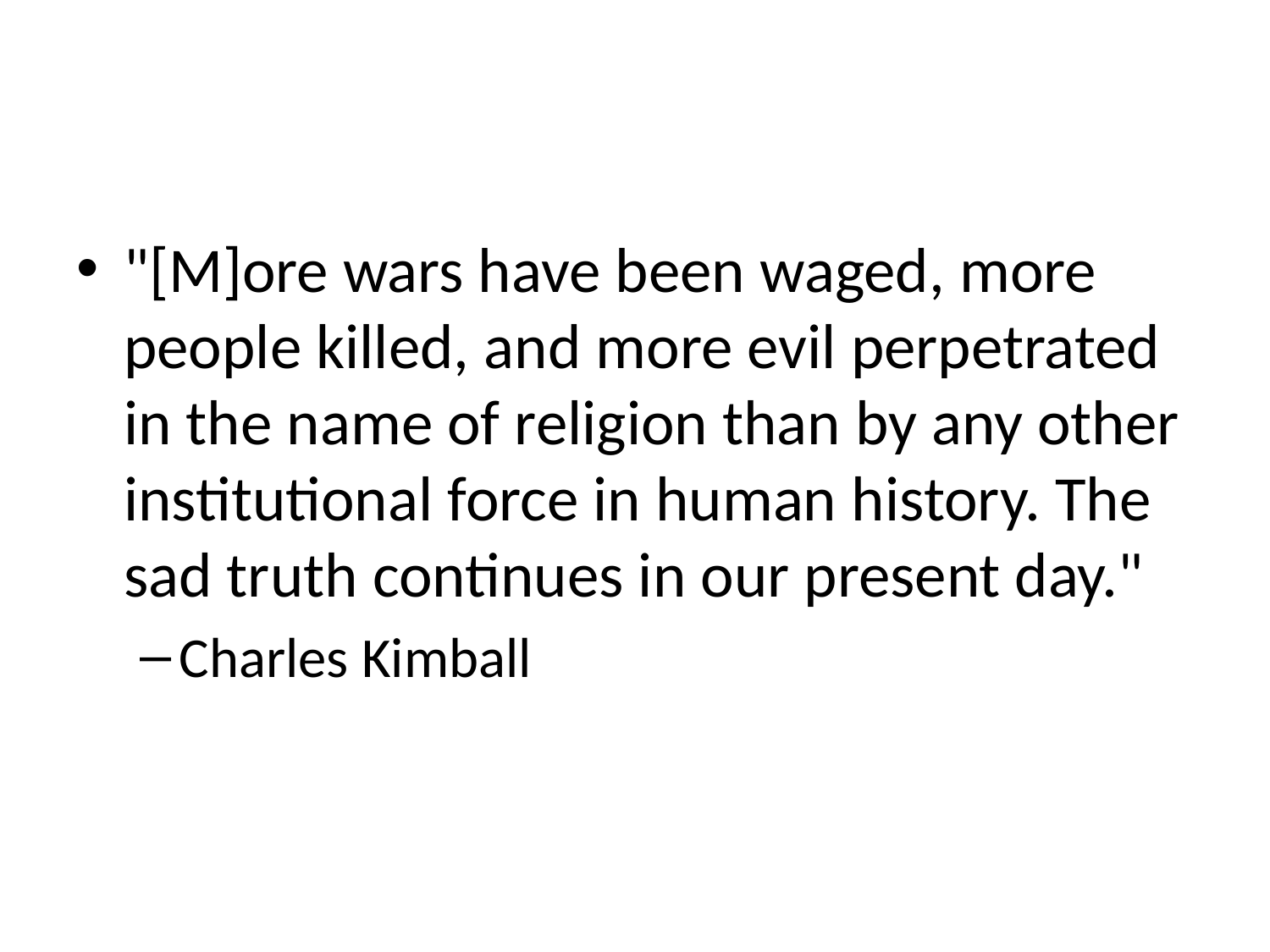

#
"[M]ore wars have been waged, more people killed, and more evil perpetrated in the name of religion than by any other institutional force in human history. The sad truth continues in our present day."
Charles Kimball